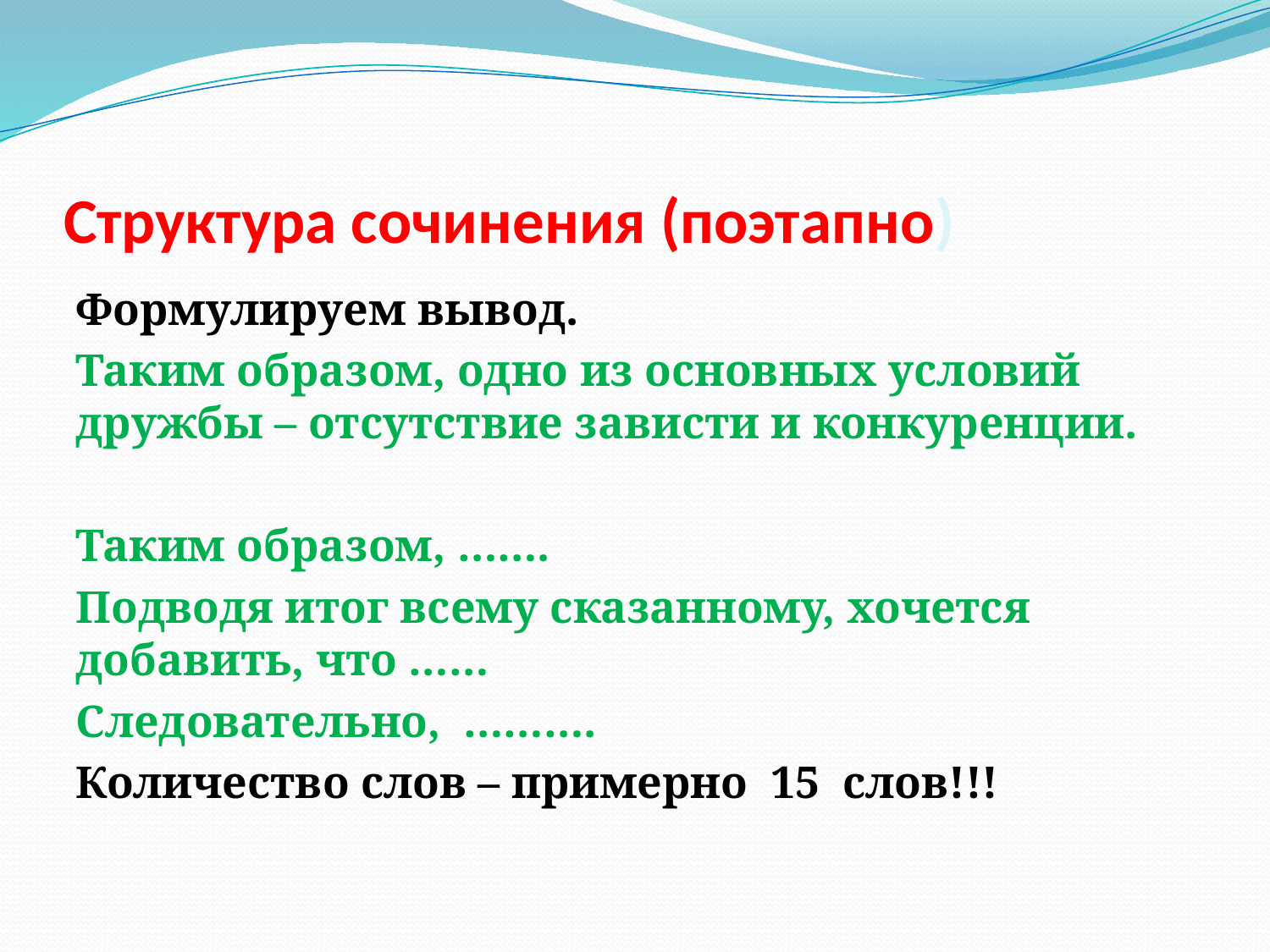

# Структура сочинения (поэтапно)
Формулируем вывод.
Таким образом, одно из основных условий дружбы – отсутствие зависти и конкуренции.

Таким образом, …….
Подводя итог всему сказанному, хочется добавить, что ……
Следовательно,  ……….
Количество слов – примерно  15  слов!!!